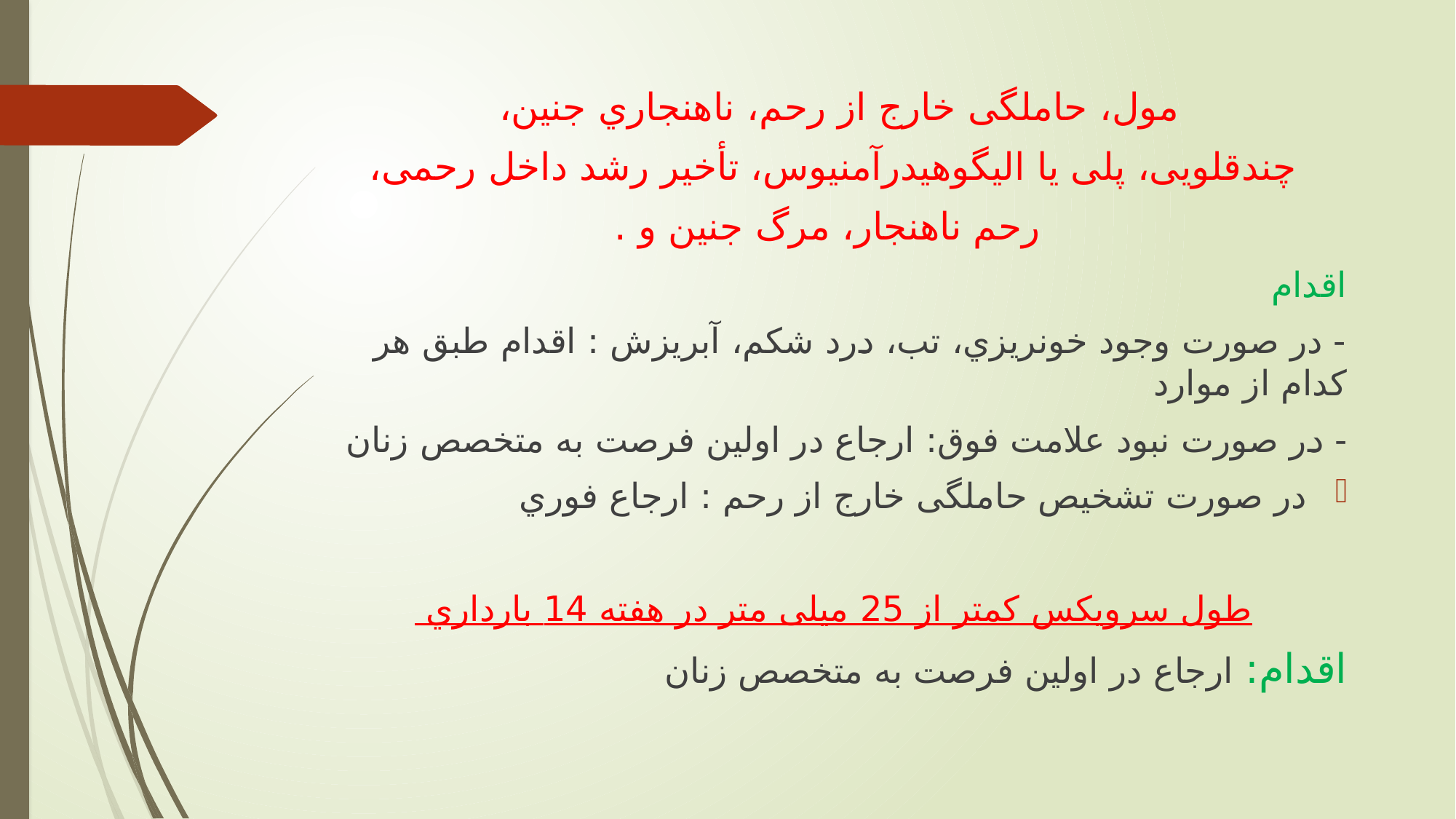

مول، حاملگی خارج از رحم، ناهنجاري جنین،
چندقلويی، پلی يا الیگوهیدرآمنیوس، تأخیر رشد داخل رحمی،
 رحم ناهنجار، مرگ جنین و .
اقدام
- در صورت وجود خونريزي، تب، درد شكم، آبريزش : اقدام طبق هر کدام از موارد
- در صورت نبود علامت فوق: ارجاع در اولین فرصت به متخصص زنان
در صورت تشخیص حاملگی خارج از رحم : ارجاع فوري

طول سرويكس كمتر از 25 میلی متر در هفته 14 بارداري
اقدام: ارجاع در اولین فرصت به متخصص زنان